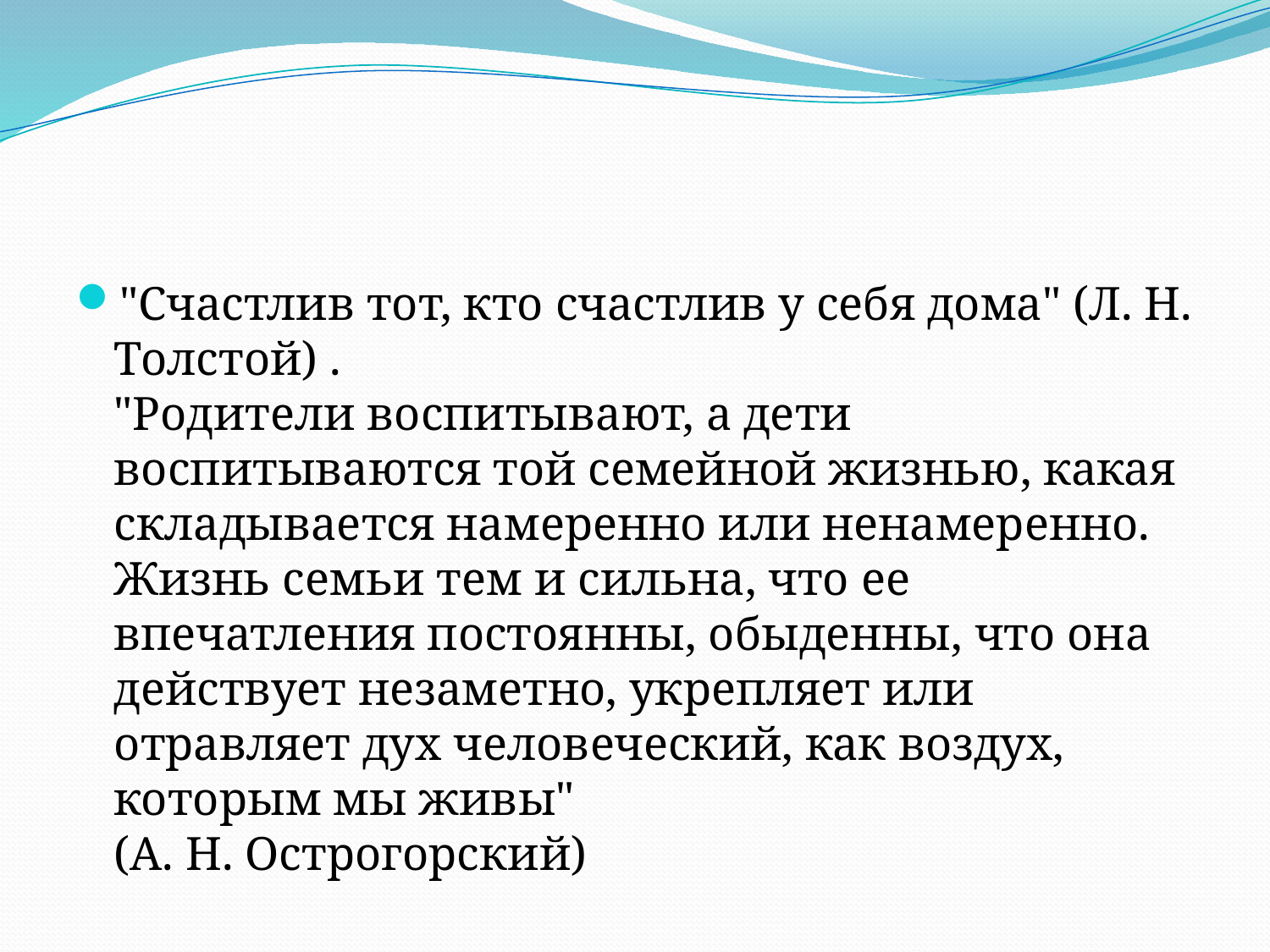

#
"Счастлив тот, кто счастлив у себя дома" (Л. Н. Толстой) .
"Родители воспитывают, а дети воспитываются той семейной жизнью, какая складывается намеренно или ненамеренно. Жизнь семьи тем и сильна, что ее впечатления постоянны, обыденны, что она действует незаметно, укрепляет или отравляет дух человеческий, как воздух, которым мы живы"
(А. Н. Острогорский)